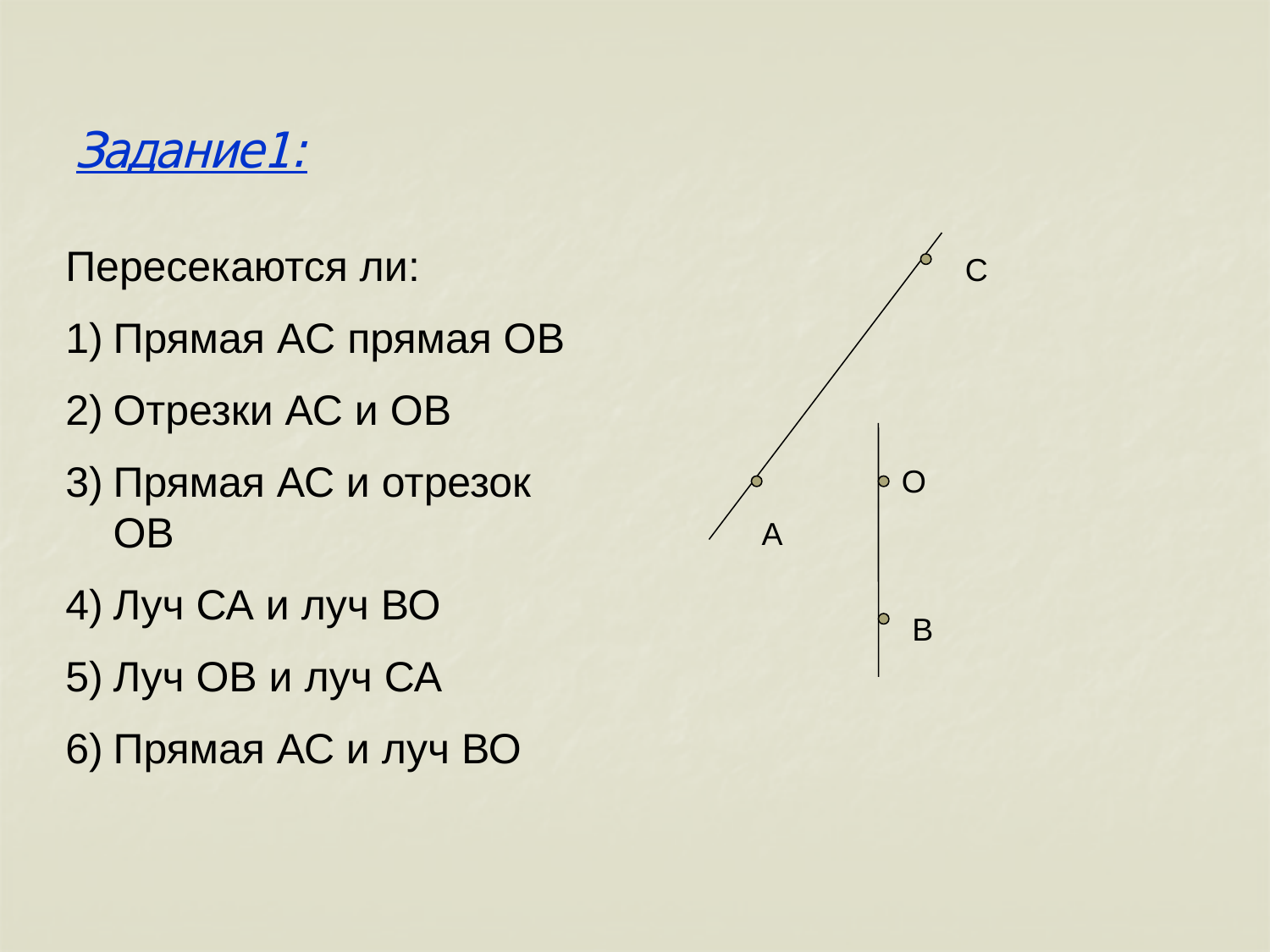

# Задание1:
Пересекаются ли:
Прямая AC прямая ОВ
Отрезки АС и ОВ
Прямая АС и отрезок ОВ
Луч СА и луч ВО
Луч ОВ и луч СА
Прямая АС и луч ВО

C

O

A
B